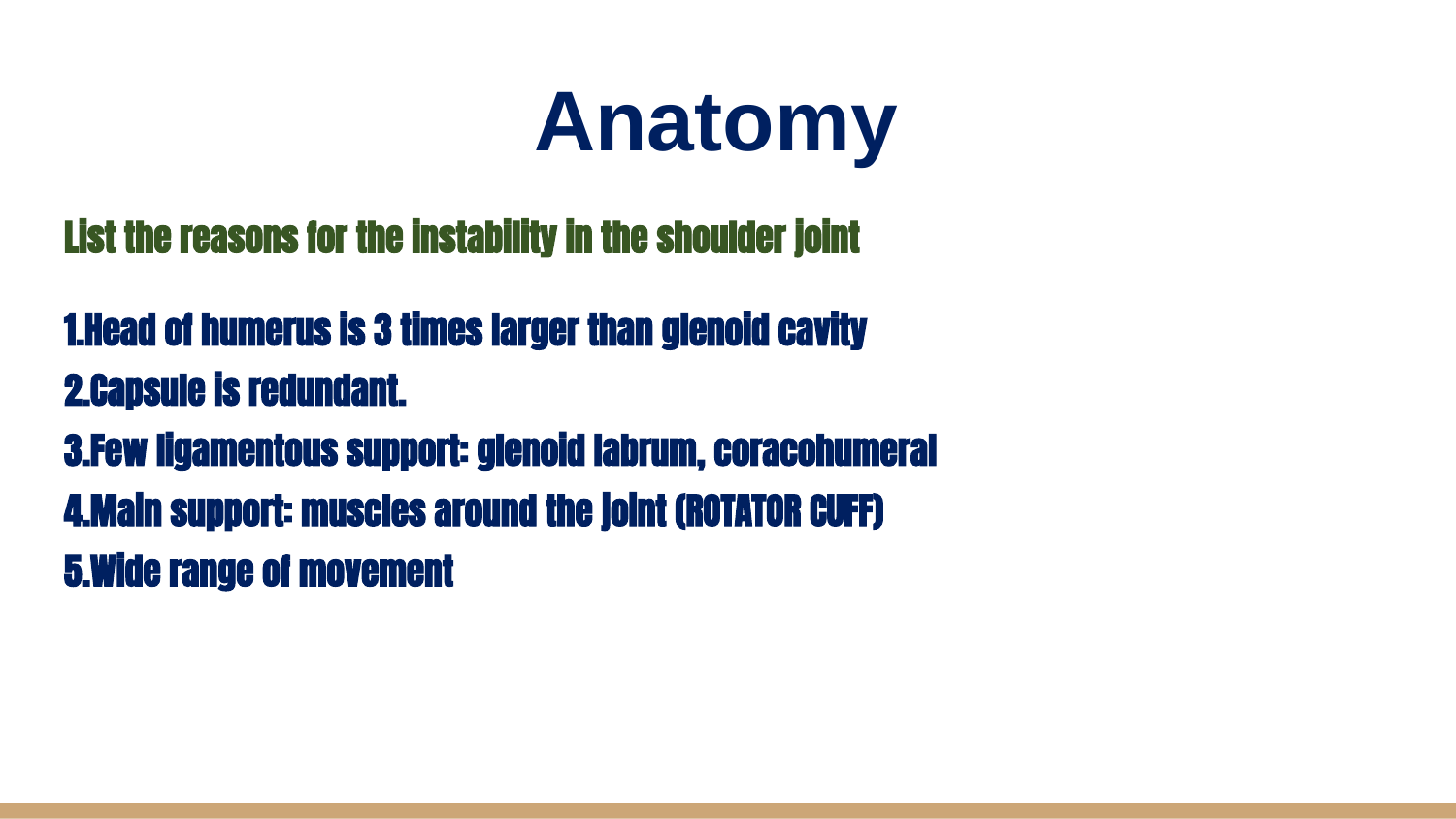

# Anatomy
List the reasons for the instability in the shoulder joint
1.Head of humerus is 3 times larger than glenoid cavity
2.Capsule is redundant.
3.Few ligamentous support: glenoid labrum, coracohumeral
4.Main support: muscles around the joint (ROTATOR CUFF)
5.Wide range of movement